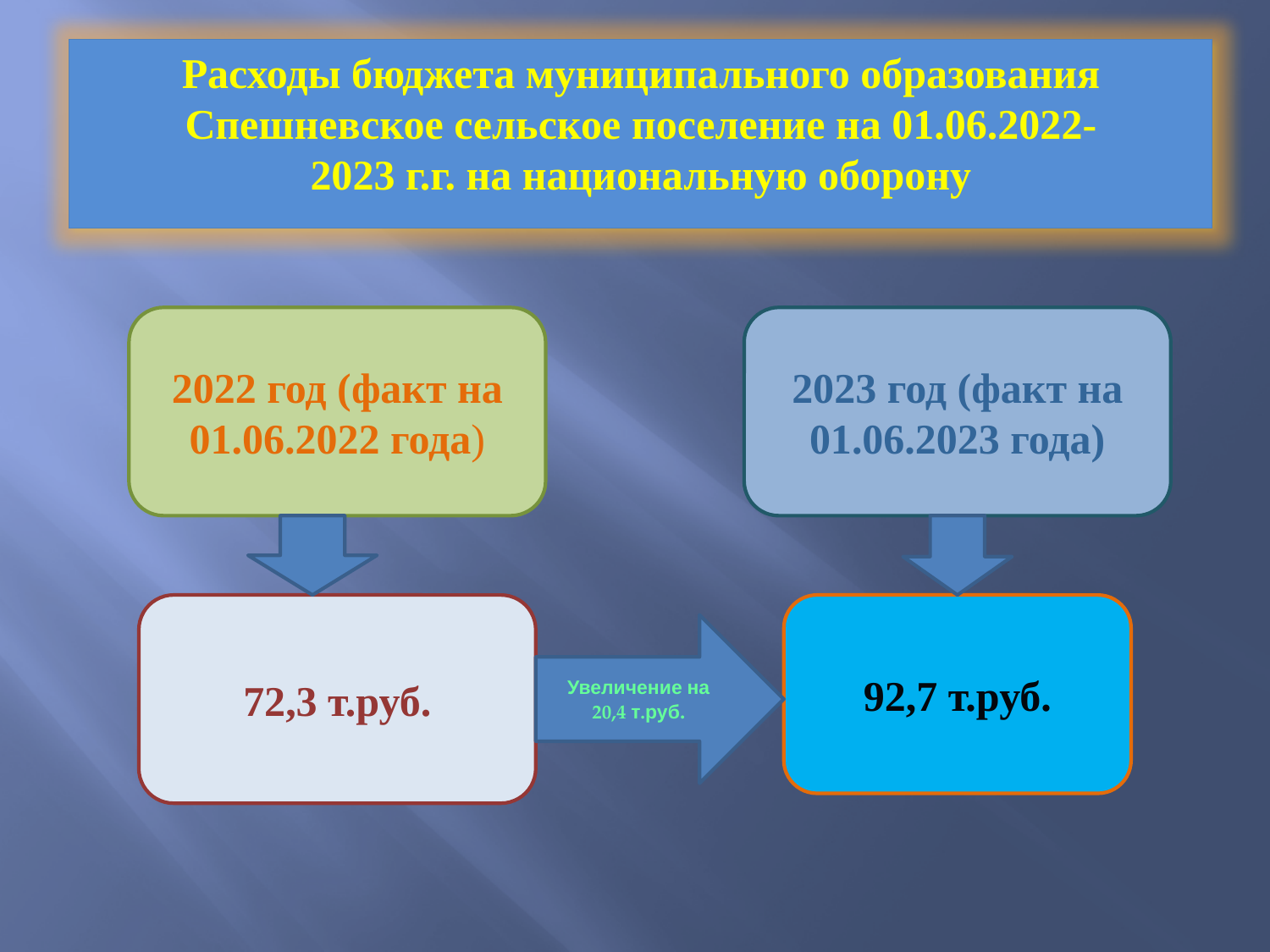

Расходы бюджета муниципального образования Спешневское сельское поселение на 01.06.2022-
2023 г.г. на национальную оборону
2022 год (факт на 01.06.2022 года)
2023 год (факт на 01.06.2023 года)

72,3 т.руб.
92,7 т.руб.
Увеличение на 20,4 т.руб.